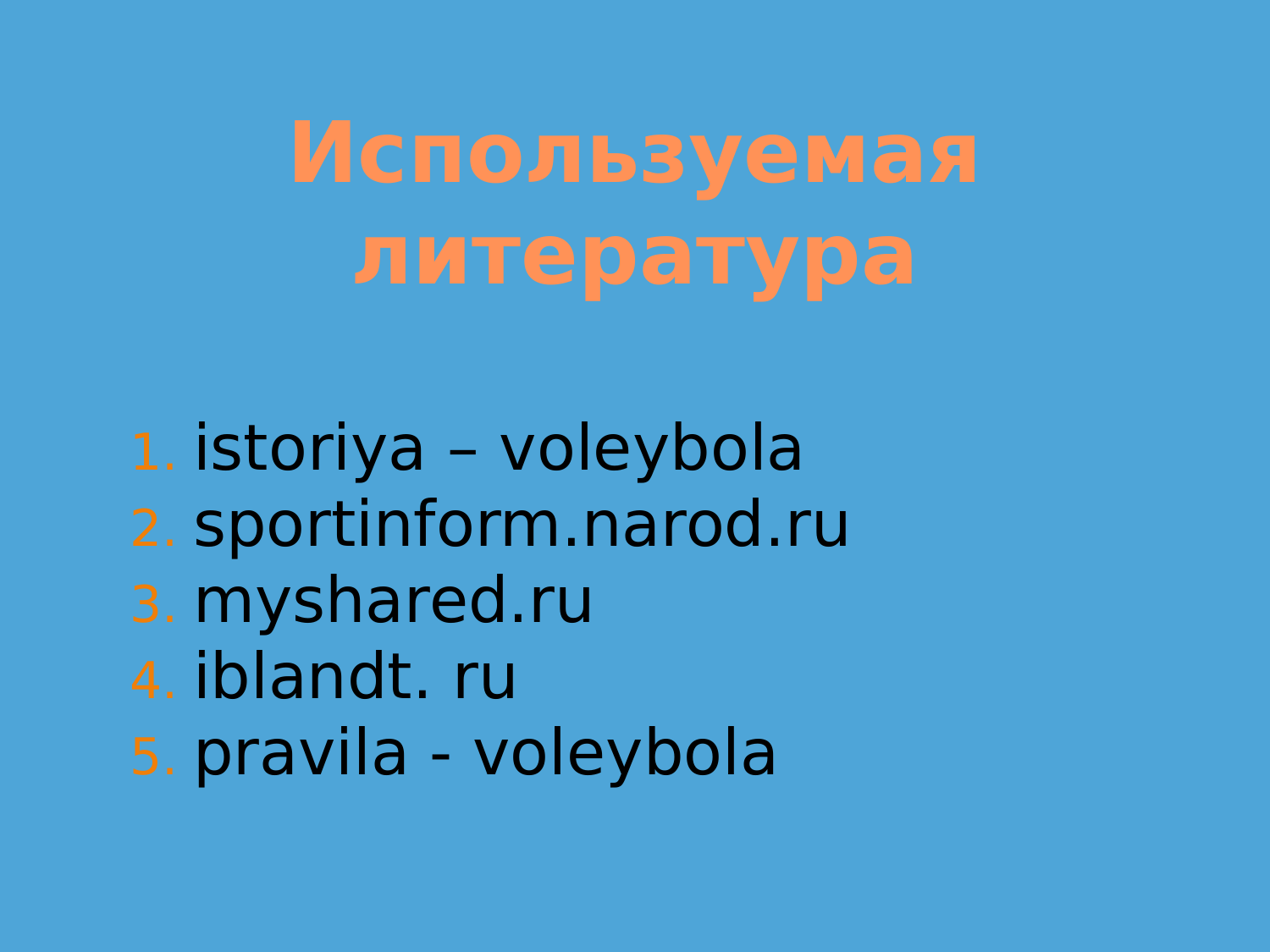

# Используемая литература
istoriya – voleybola
sportinform.narod.ru
myshared.ru
iblandt. ru
pravila - voleybola